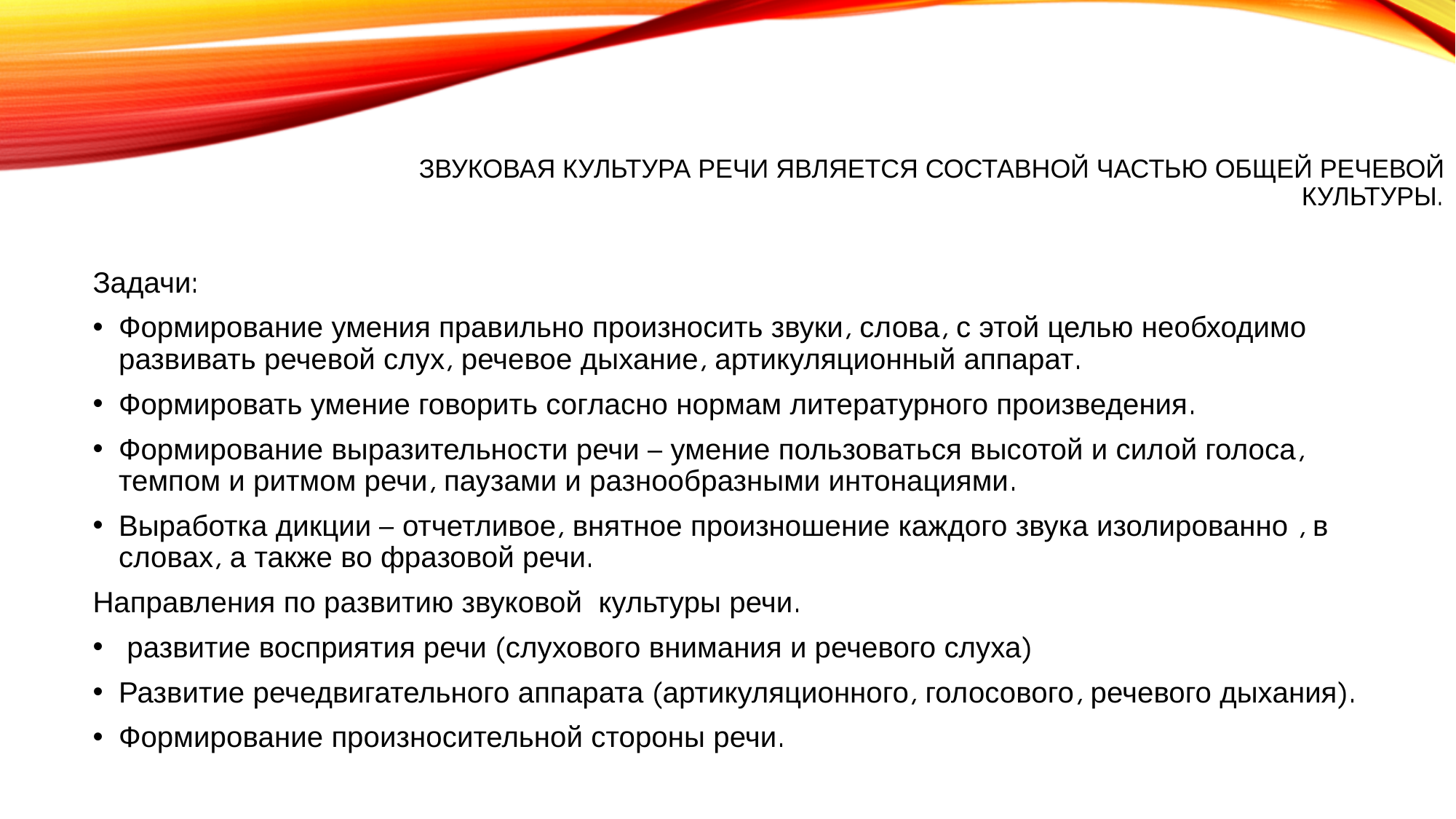

# Звуковая культура речи является составной частью общей речевой культуры.
Задачи:
Формирование умения правильно произносить звуки, слова, с этой целью необходимо развивать речевой слух, речевое дыхание, артикуляционный аппарат.
Формировать умение говорить согласно нормам литературного произведения.
Формирование выразительности речи – умение пользоваться высотой и силой голоса, темпом и ритмом речи, паузами и разнообразными интонациями.
Выработка дикции – отчетливое, внятное произношение каждого звука изолированно , в словах, а также во фразовой речи.
Направления по развитию звуковой  культуры речи.
 развитие восприятия речи (слухового внимания и речевого слуха)
Развитие речедвигательного аппарата (артикуляционного, голосового, речевого дыхания).
Формирование произносительной стороны речи.